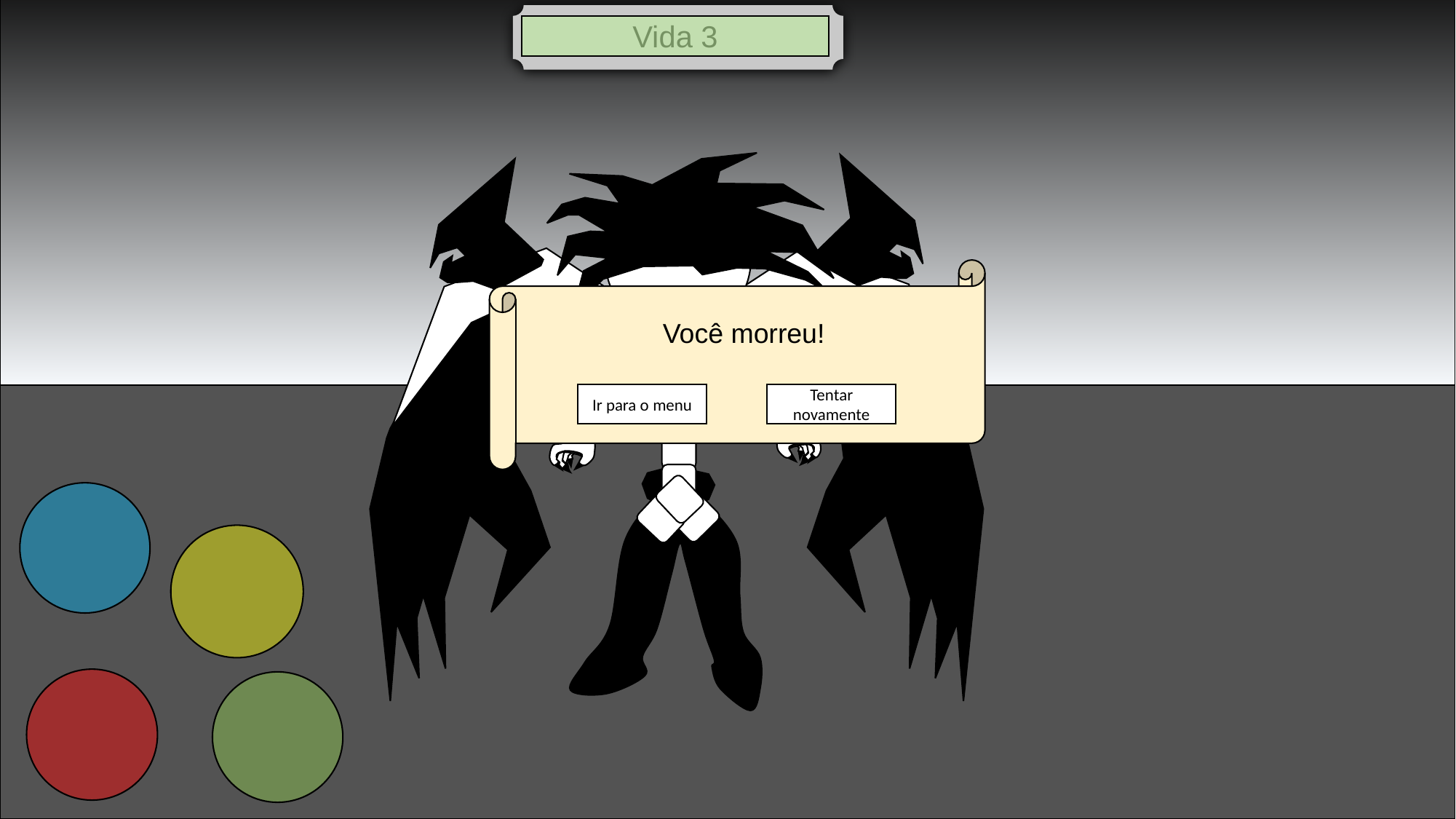

3

Vida 3

1

Você morreu!

Ir para o menu
Tentar novamente